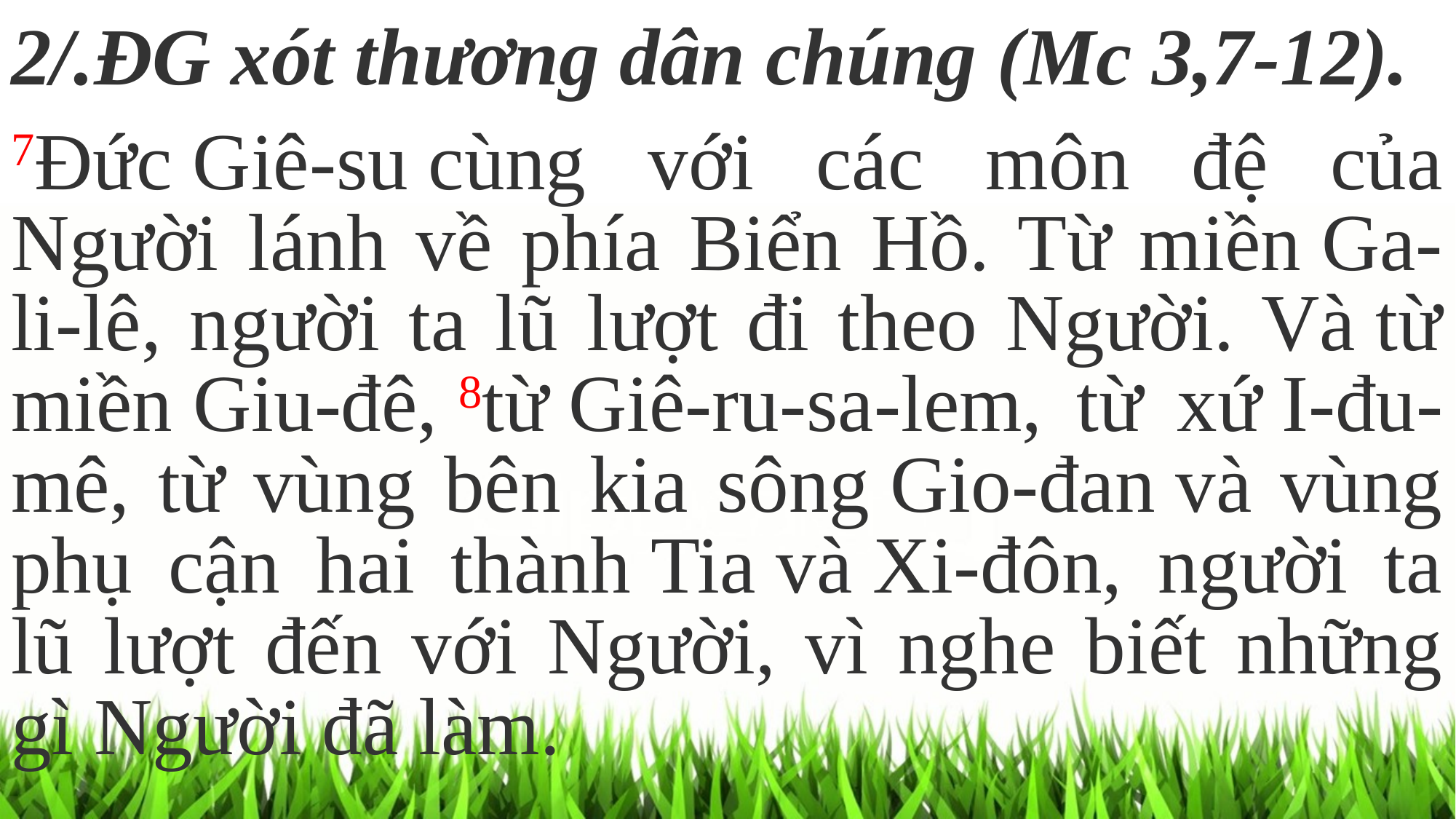

2/.ĐG xót thương dân chúng (Mc 3,7-12).
7Đức Giê-su cùng với các môn đệ của Người lánh về phía Biển Hồ. Từ miền Ga-li-lê, người ta lũ lượt đi theo Người. Và từ miền Giu-đê, 8từ Giê-ru-sa-lem, từ xứ I-đu-mê, từ vùng bên kia sông Gio-đan và vùng phụ cận hai thành Tia và Xi-đôn, người ta lũ lượt đến với Người, vì nghe biết những gì Người đã làm.